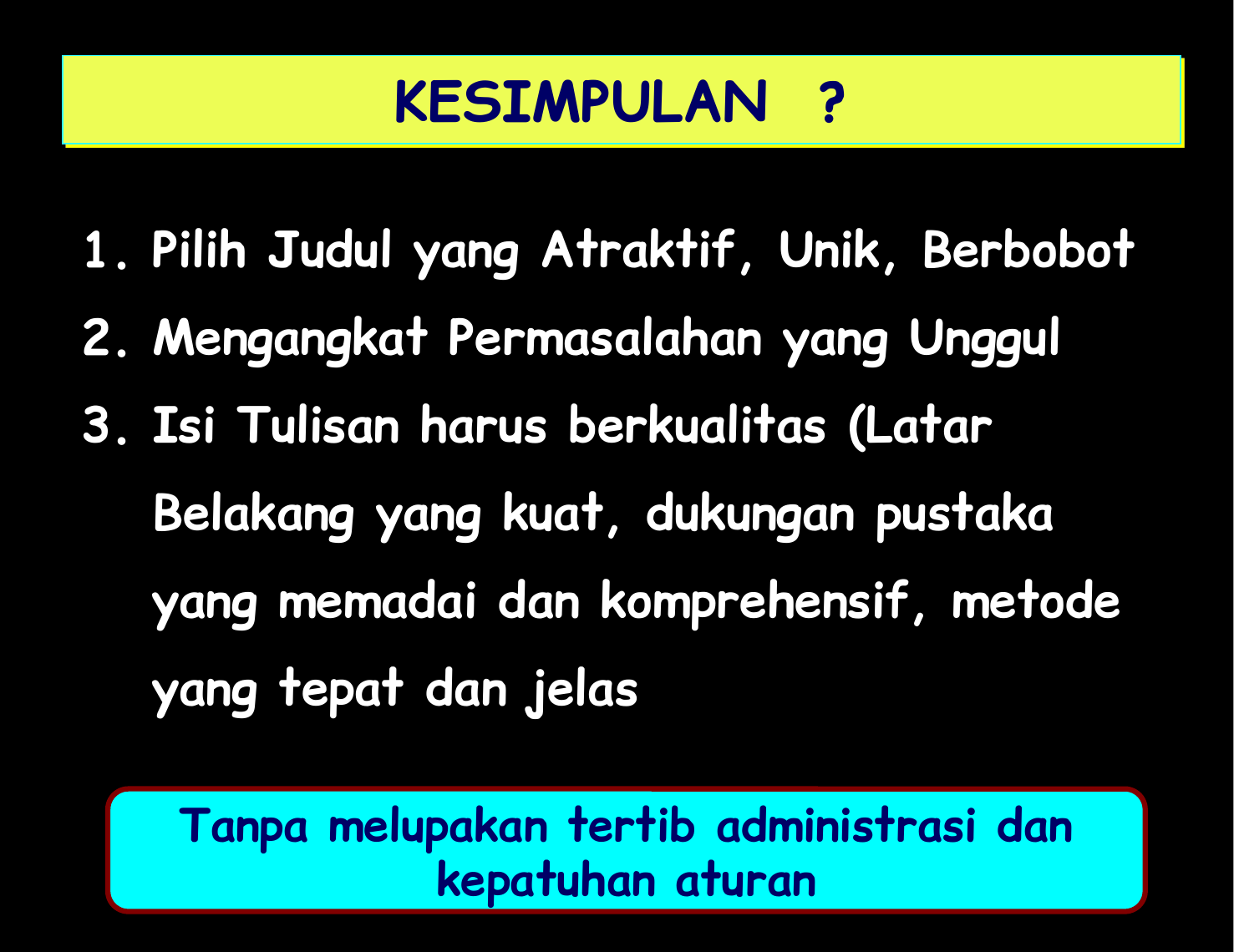

KESIMPULAN  ?
Pilih Judul yang Atraktif, Unik, Berbobot
Mengangkat Permasalahan yang Unggul
Isi Tulisan harus berkualitas (Latar Belakang yang kuat, dukungan pustaka yang memadai dan komprehensif, metode yang tepat dan jelas
Tanpa melupakan tertib administrasi dan kepatuhan aturan